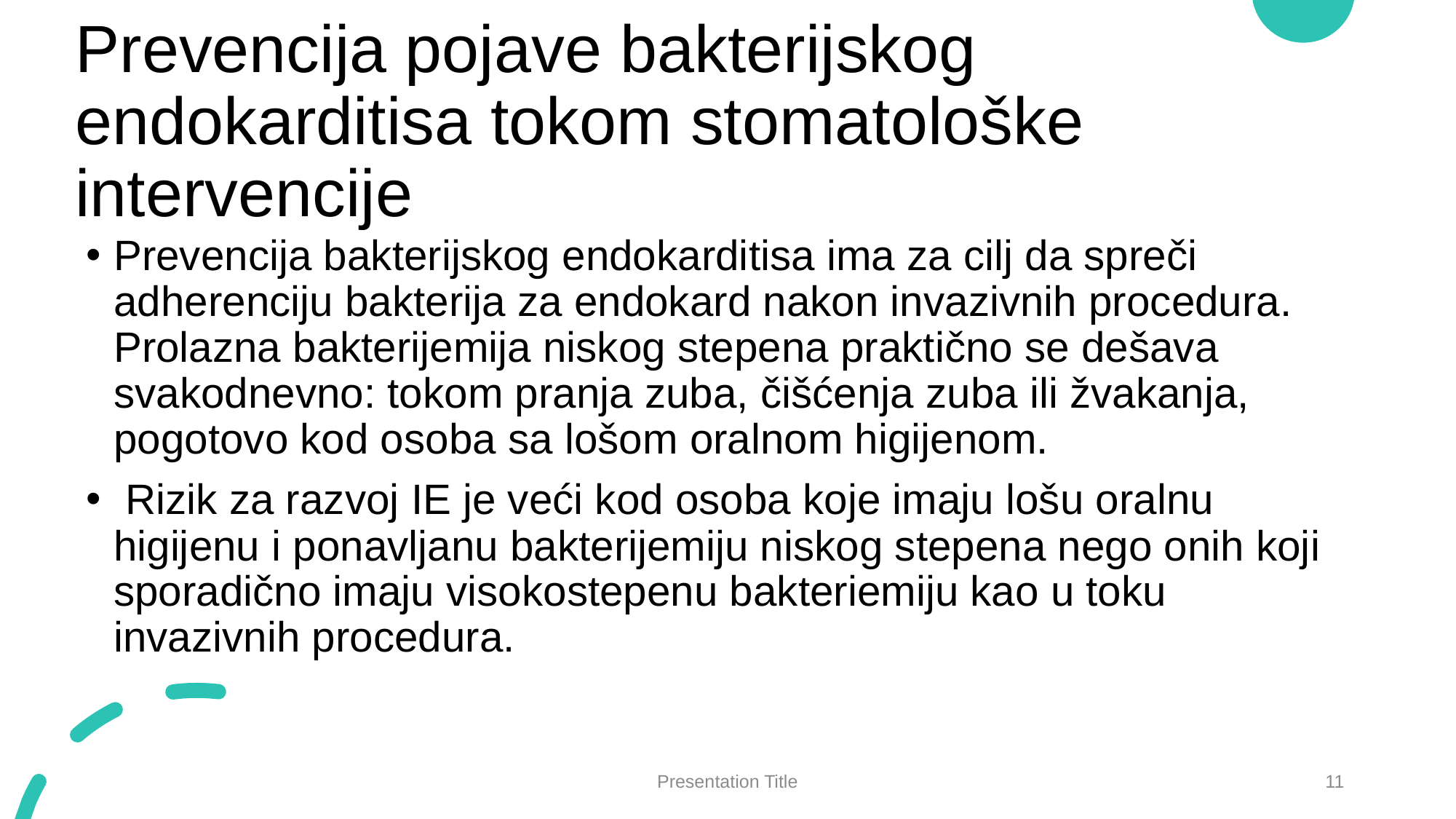

# Prevencija pojave bakterijskog endokarditisa tokom stomatološke intervencije
Prevencija bakterijskog endokarditisa ima za cilj da spreči adherenciju bakterija za endokard nakon invazivnih procedura. Prolazna bakterijemija niskog stepena praktično se dešava svakodnevno: tokom pranja zuba, čišćenja zuba ili žvakanja, pogotovo kod osoba sa lošom oralnom higijenom.
 Rizik za razvoj IE je veći kod osoba koje imaju lošu oralnu higijenu i ponavljanu bakterijemiju niskog stepena nego onih koji sporadično imaju visokostepenu bakteriemiju kao u toku invazivnih procedura.
Presentation Title
11